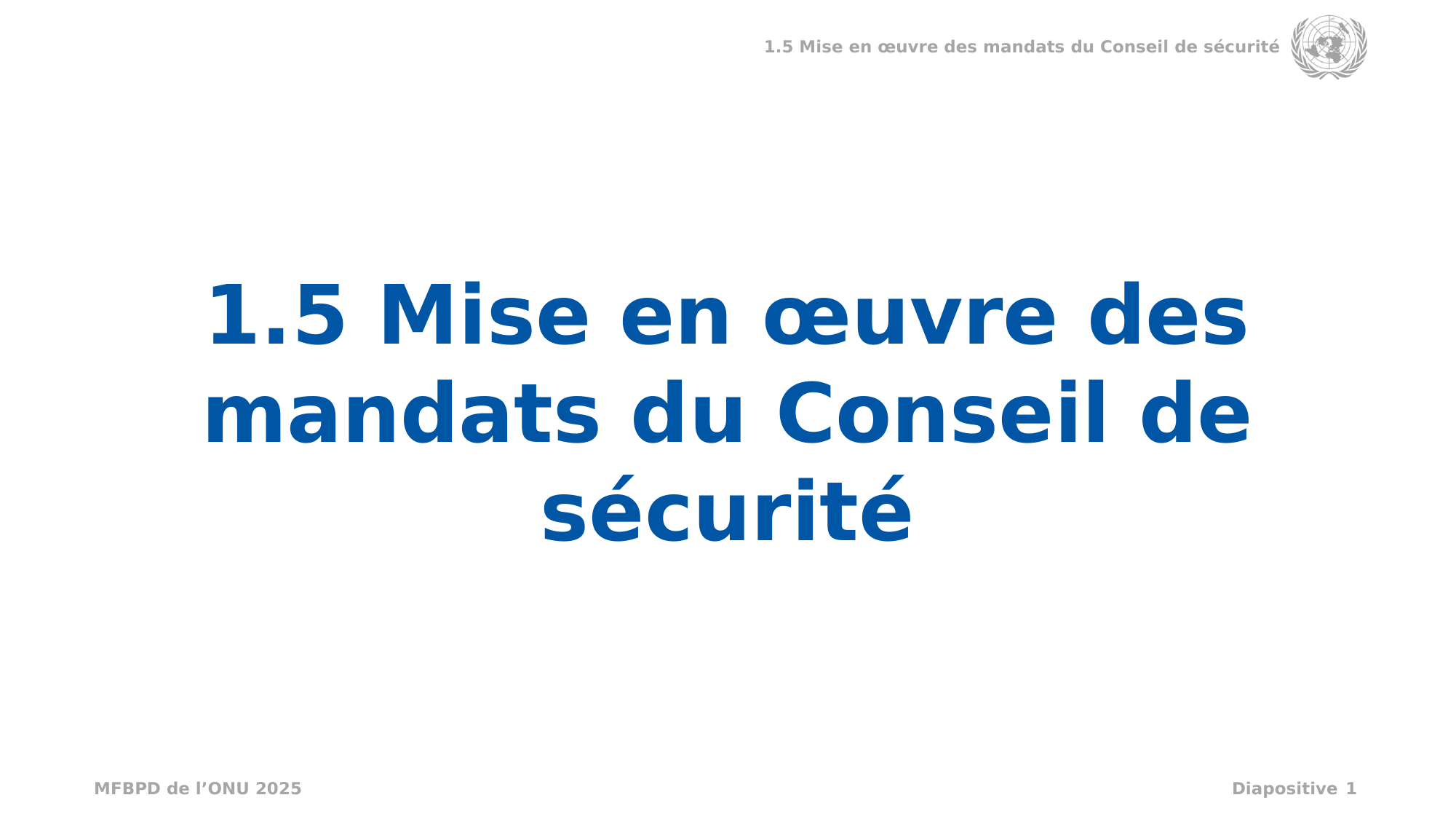

1.5 Mise en œuvre des mandats du Conseil de sécurité